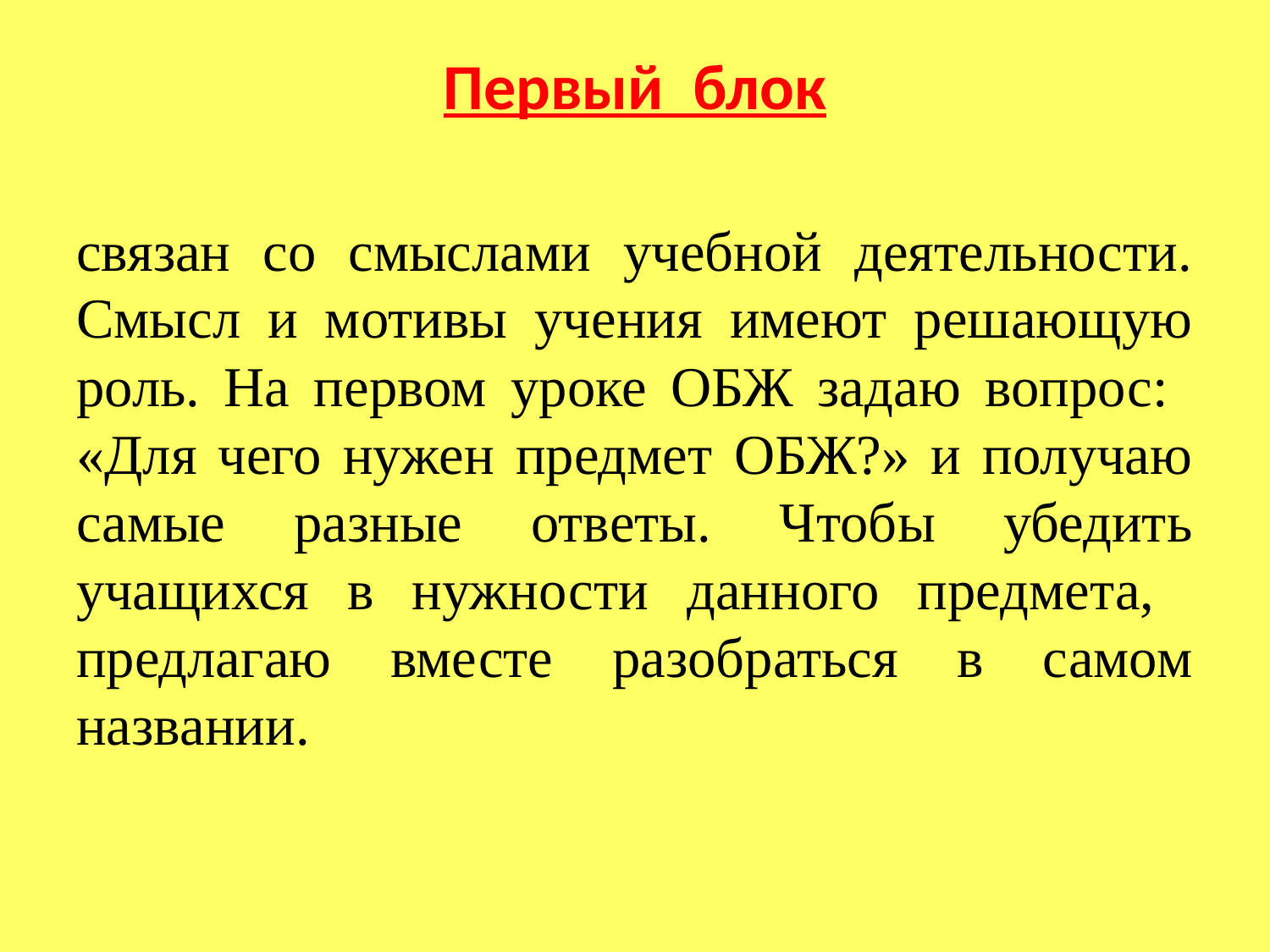

# Первый  блок

связан со смыслами учебной деятельности. Смысл и мотивы учения имеют решающую роль. На первом уроке ОБЖ задаю вопрос:  «Для чего нужен предмет ОБЖ?» и получаю самые разные ответы. Чтобы убедить учащихся в нужности данного предмета,  предлагаю вместе разобраться в самом названии.